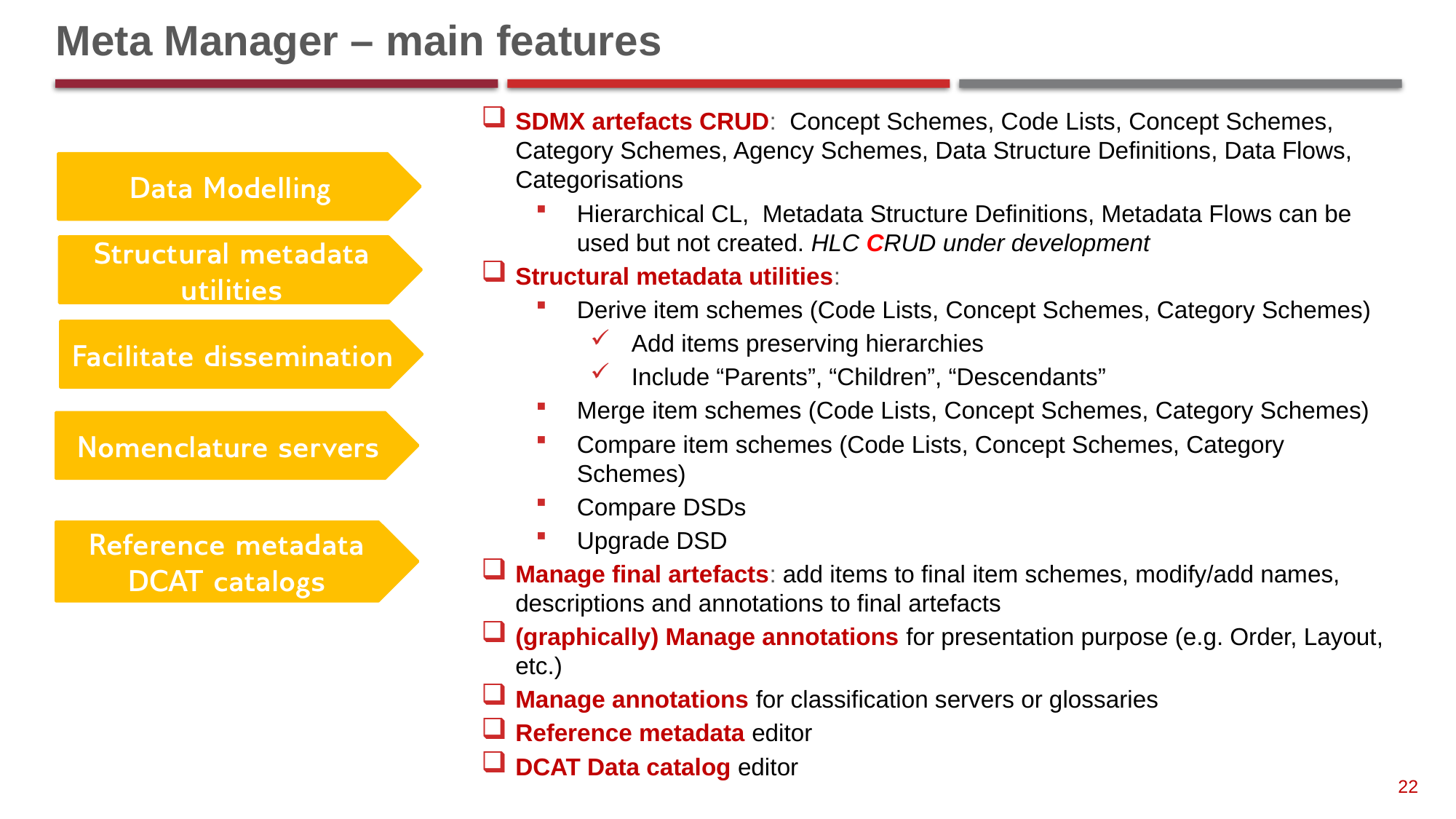

# Meta Manager – main features
SDMX artefacts CRUD:  Concept Schemes, Code Lists, Concept Schemes, Category Schemes, Agency Schemes, Data Structure Definitions, Data Flows, Categorisations
Hierarchical CL,  Metadata Structure Definitions, Metadata Flows can be used but not created. HLC CRUD under development
Structural metadata utilities:
Derive item schemes (Code Lists, Concept Schemes, Category Schemes)
Add items preserving hierarchies
Include “Parents”, “Children”, “Descendants”
Merge item schemes (Code Lists, Concept Schemes, Category Schemes)
Compare item schemes (Code Lists, Concept Schemes, Category Schemes)
Compare DSDs
Upgrade DSD
Manage final artefacts: add items to final item schemes, modify/add names, descriptions and annotations to final artefacts
(graphically) Manage annotations for presentation purpose (e.g. Order, Layout, etc.)
Manage annotations for classification servers or glossaries
Reference metadata editor
DCAT Data catalog editor

Data Modelling
Structural metadata utilities
Facilitate dissemination
Nomenclature servers
Reference metadata
DCAT catalogs
22